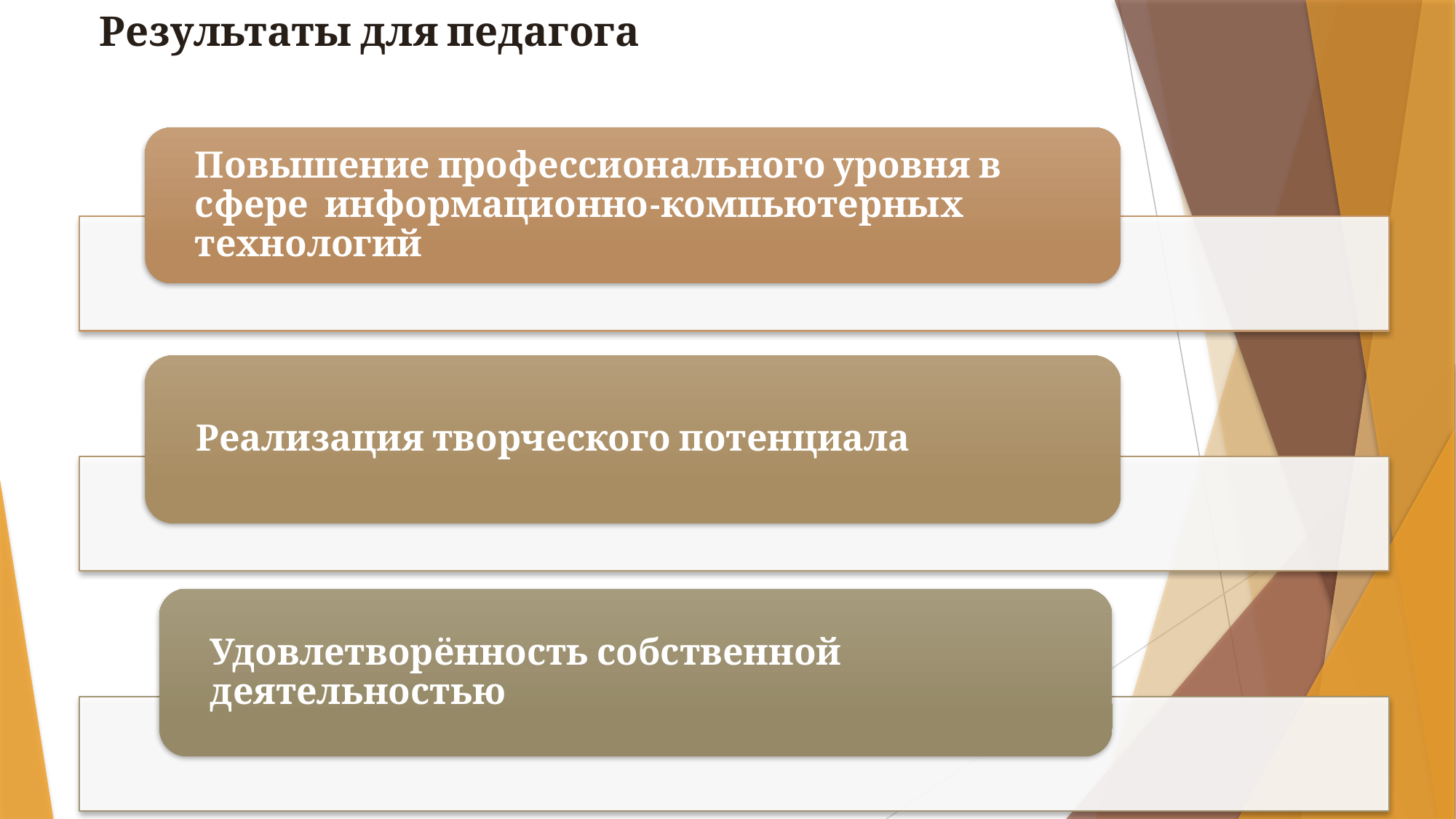

# Результаты для педагога
Повышение профессионального уровня в сфере  информационно-компьютерных технологий
Реализация творческого потенциала
Удовлетворённость собственной деятельностью